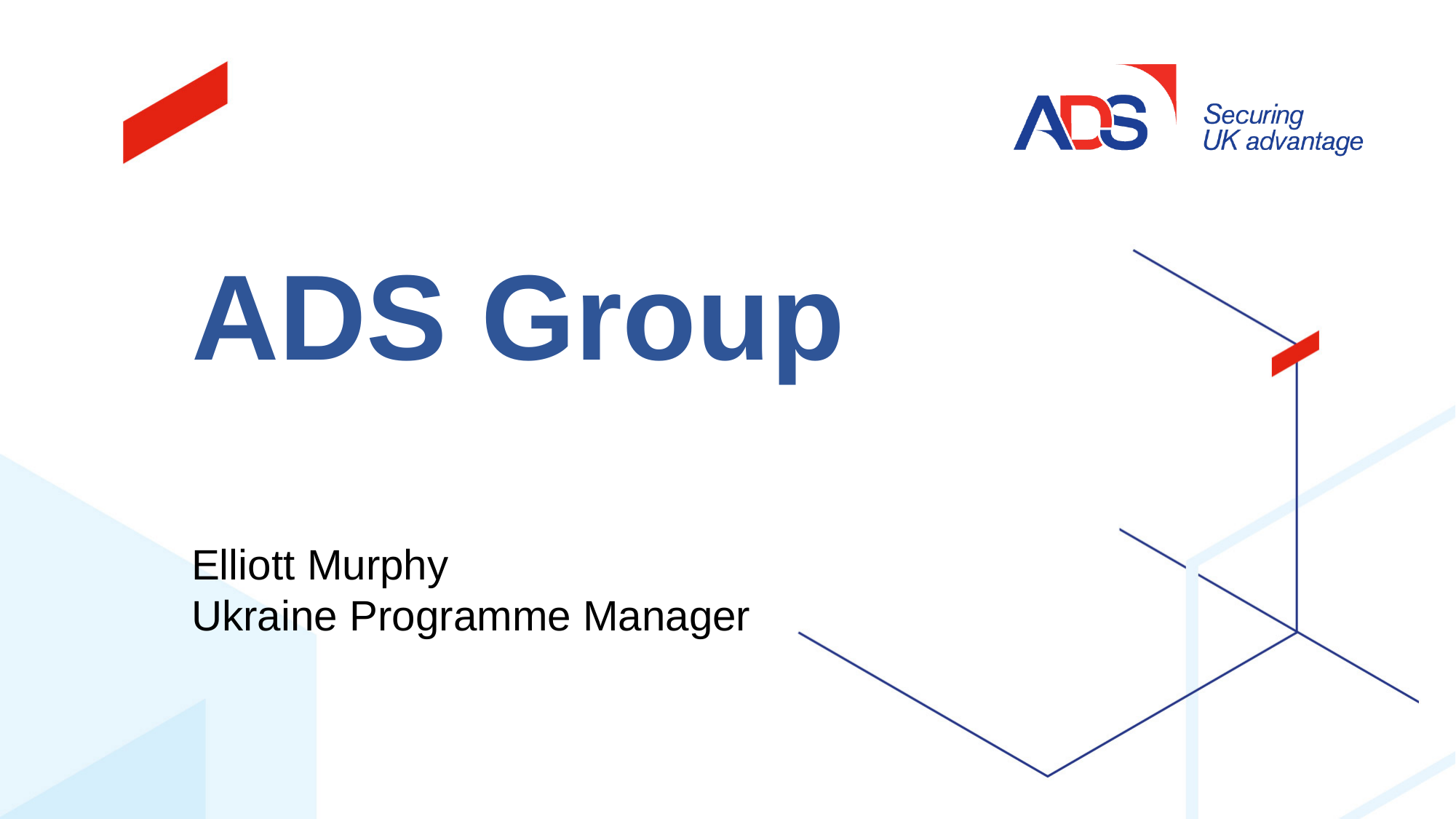

ADS Group

Elliott Murphy
Ukraine Programme Manager